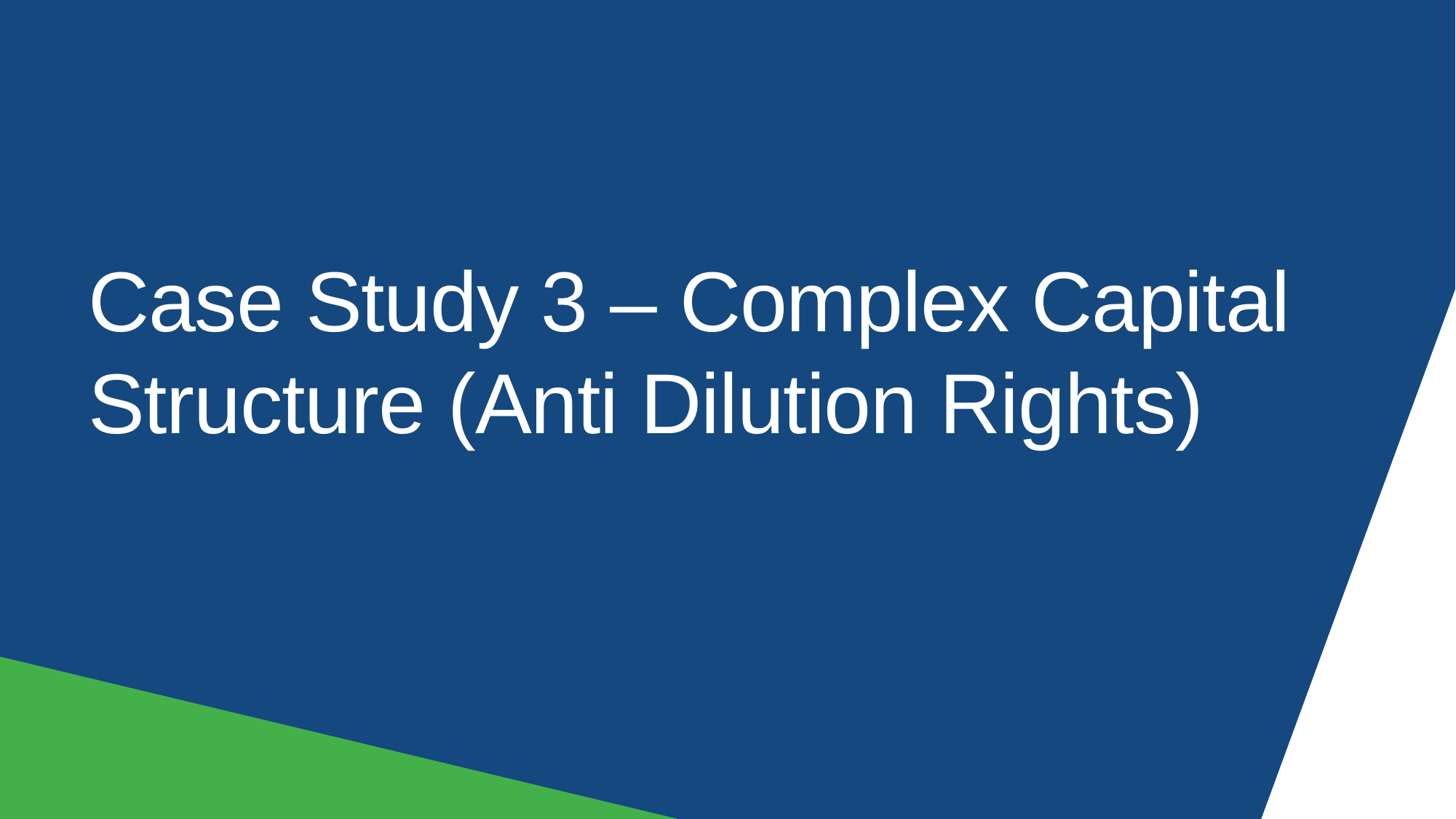

# Case Study 3 – Complex Capital Structure (Anti Dilution Rights)